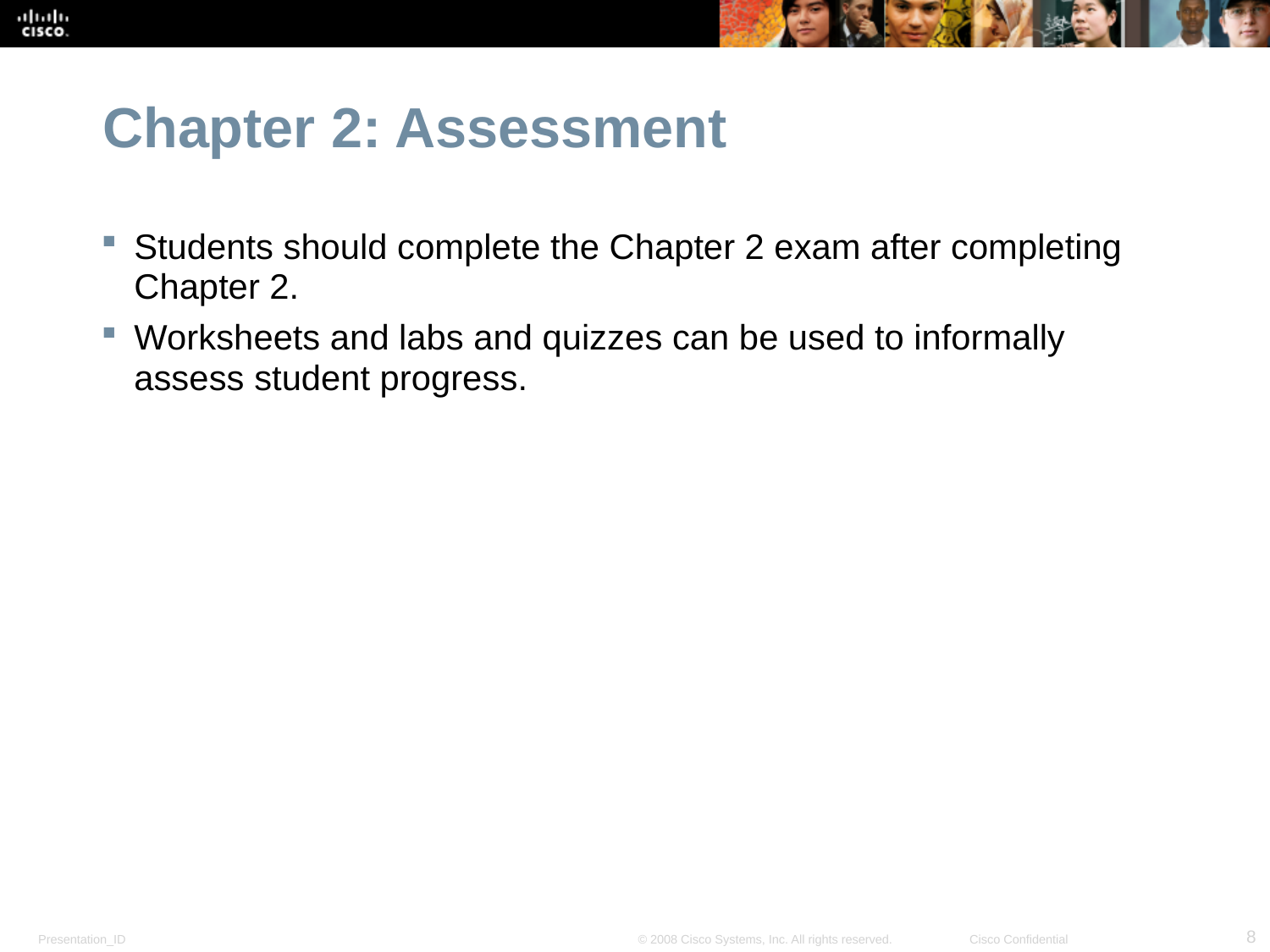

Chapter 2: Assessment
Students should complete the Chapter 2 exam after completing Chapter 2.
Worksheets and labs and quizzes can be used to informally assess student progress.